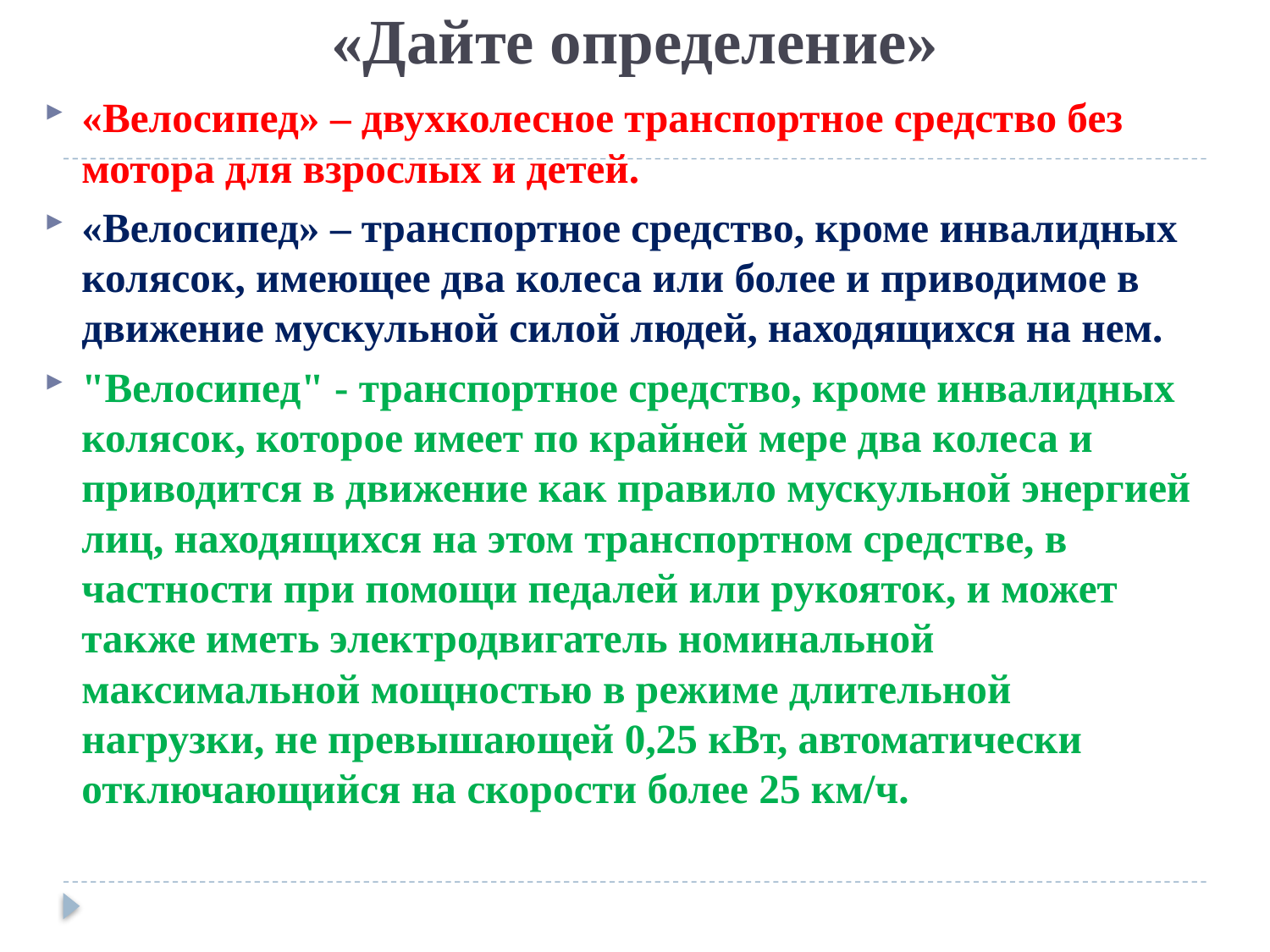

# «Дайте определение»
«Велосипед» – двухколесное транспортное средство без мотора для взрослых и детей.
«Велосипед» – транспортное средство, кроме инвалидных колясок, имеющее два колеса или более и приводимое в движение мускульной силой людей, находящихся на нем.
"Велосипед" - транспортное средство, кроме инвалидных колясок, которое имеет по крайней мере два колеса и приводится в движение как правило мускульной энергией лиц, находящихся на этом транспортном средстве, в частности при помощи педалей или рукояток, и может также иметь электродвигатель номинальной максимальной мощностью в режиме длительной нагрузки, не превышающей 0,25 кВт, автоматически отключающийся на скорости более 25 км/ч.